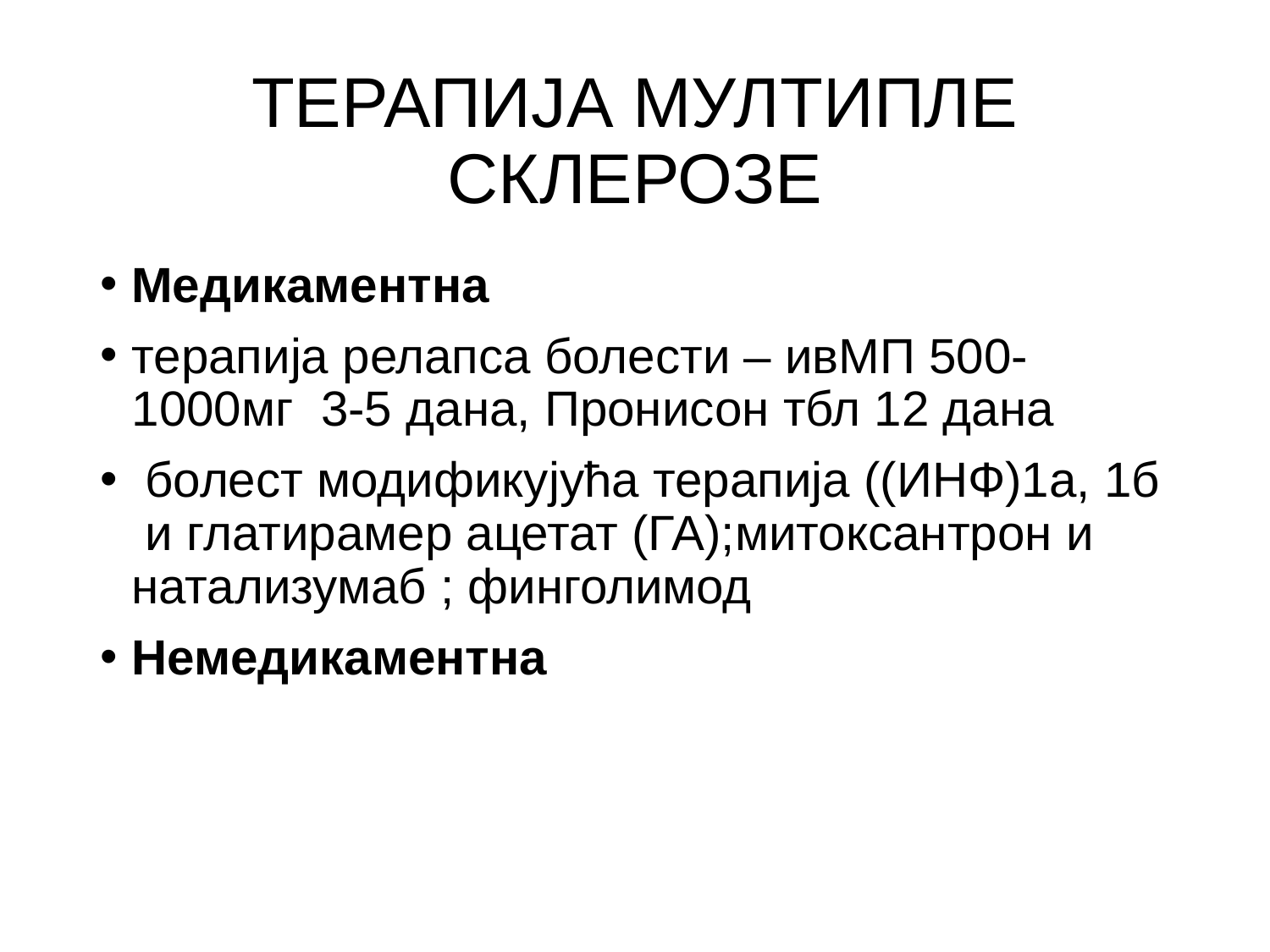

# ТЕРАПИЈА МУЛТИПЛЕ СКЛЕРОЗЕ
Медикаментна
терапија релапса болести – ивМП 500-1000мг  3-5 дана, Пронисон тбл 12 дана
 болест модификујућа терапија ((ИНФ)1а, 1б  и глатирамер ацетат (ГА);митоксантрон и натализумаб ; финголимод
Немедикаментна